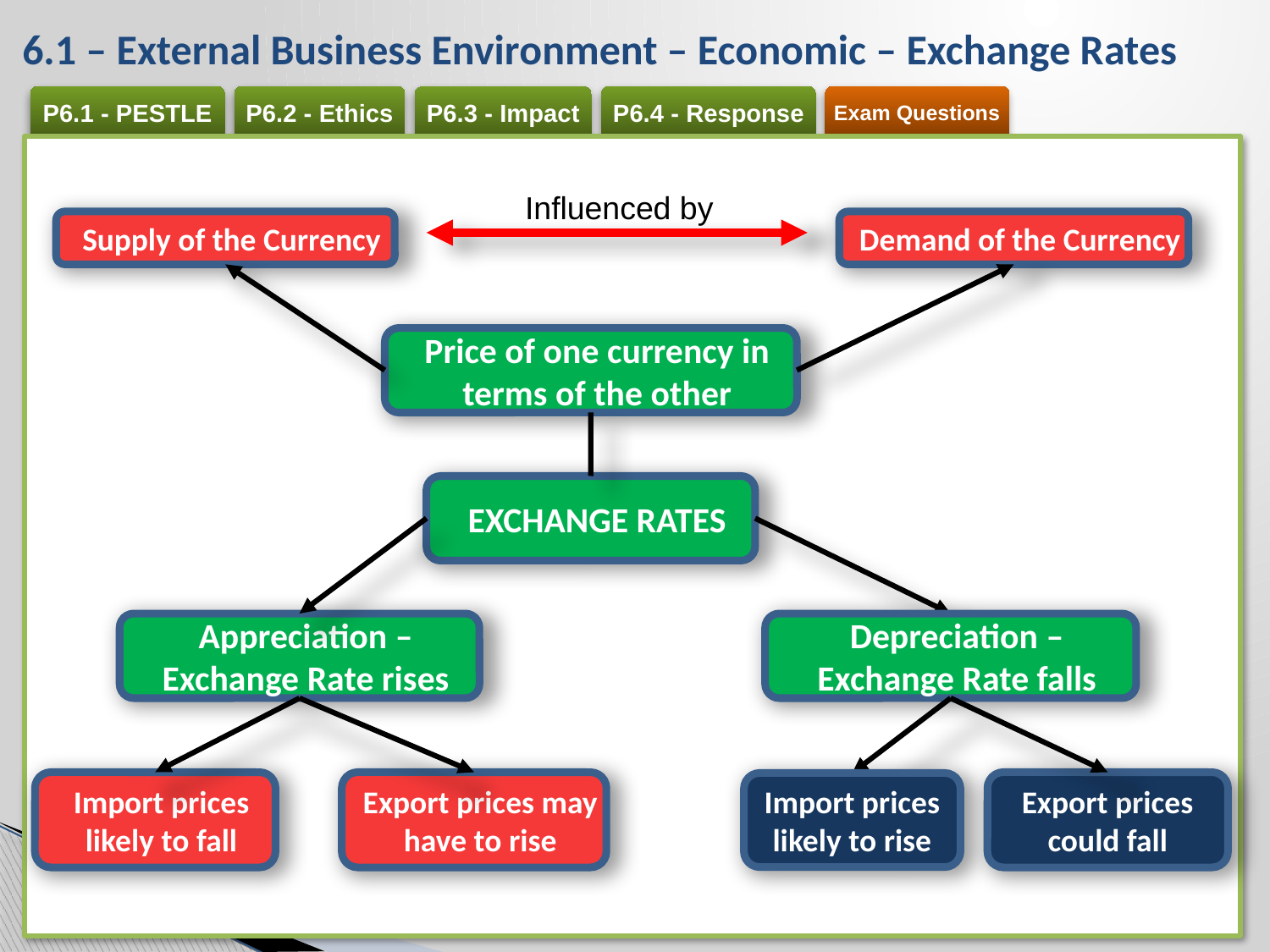

# 6.1 – External Business Environment – Economic – Exchange Rates
Influenced by
Supply of the Currency
Demand of the Currency
Price of one currency in terms of the other
EXCHANGE RATES
Appreciation – Exchange Rate rises
Depreciation – Exchange Rate falls
Import prices likely to fall
Export prices may have to rise
Export prices could fall
Import prices likely to rise